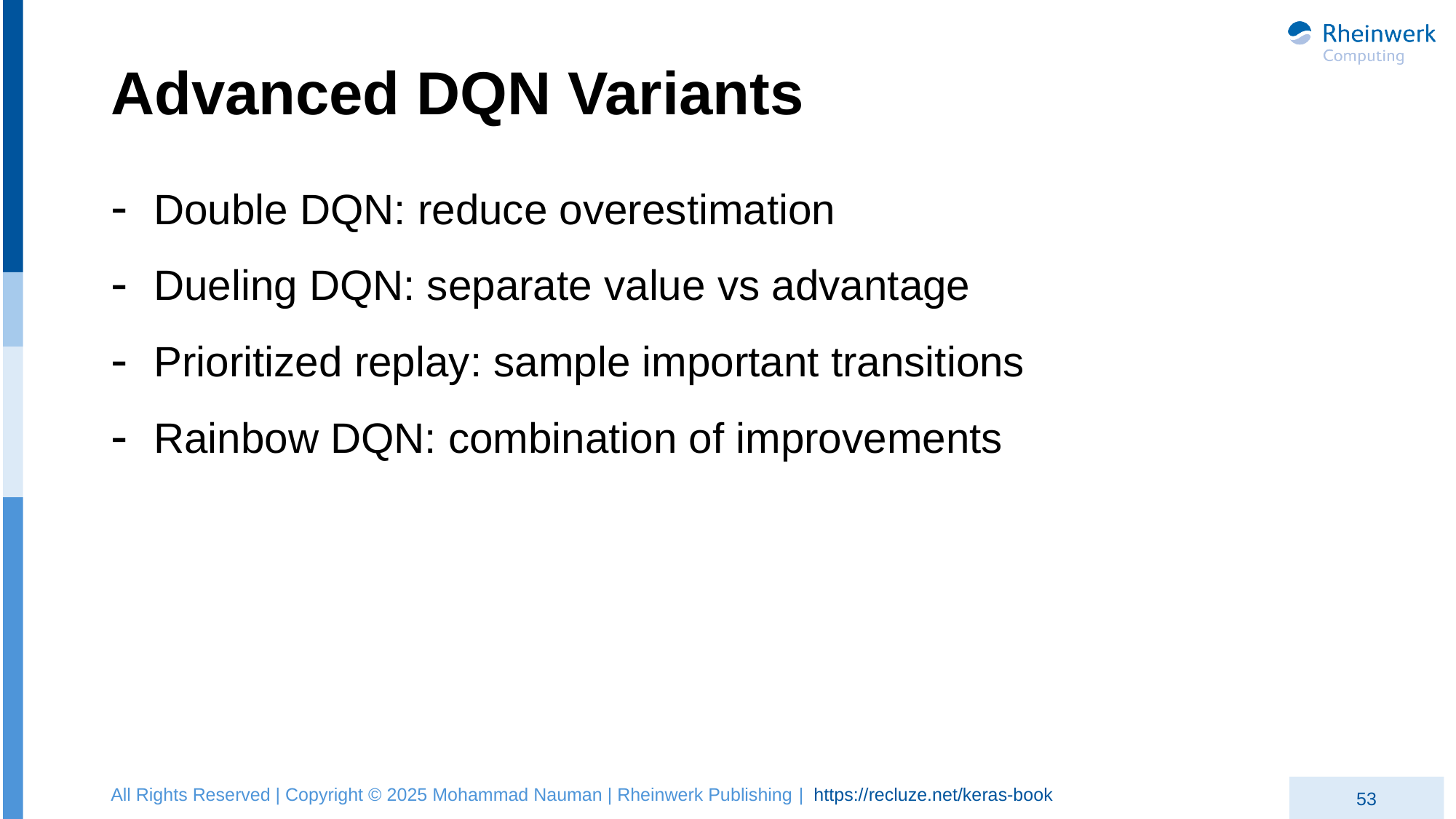

# Advanced DQN Variants
Double DQN: reduce overestimation
Dueling DQN: separate value vs advantage
Prioritized replay: sample important transitions
Rainbow DQN: combination of improvements